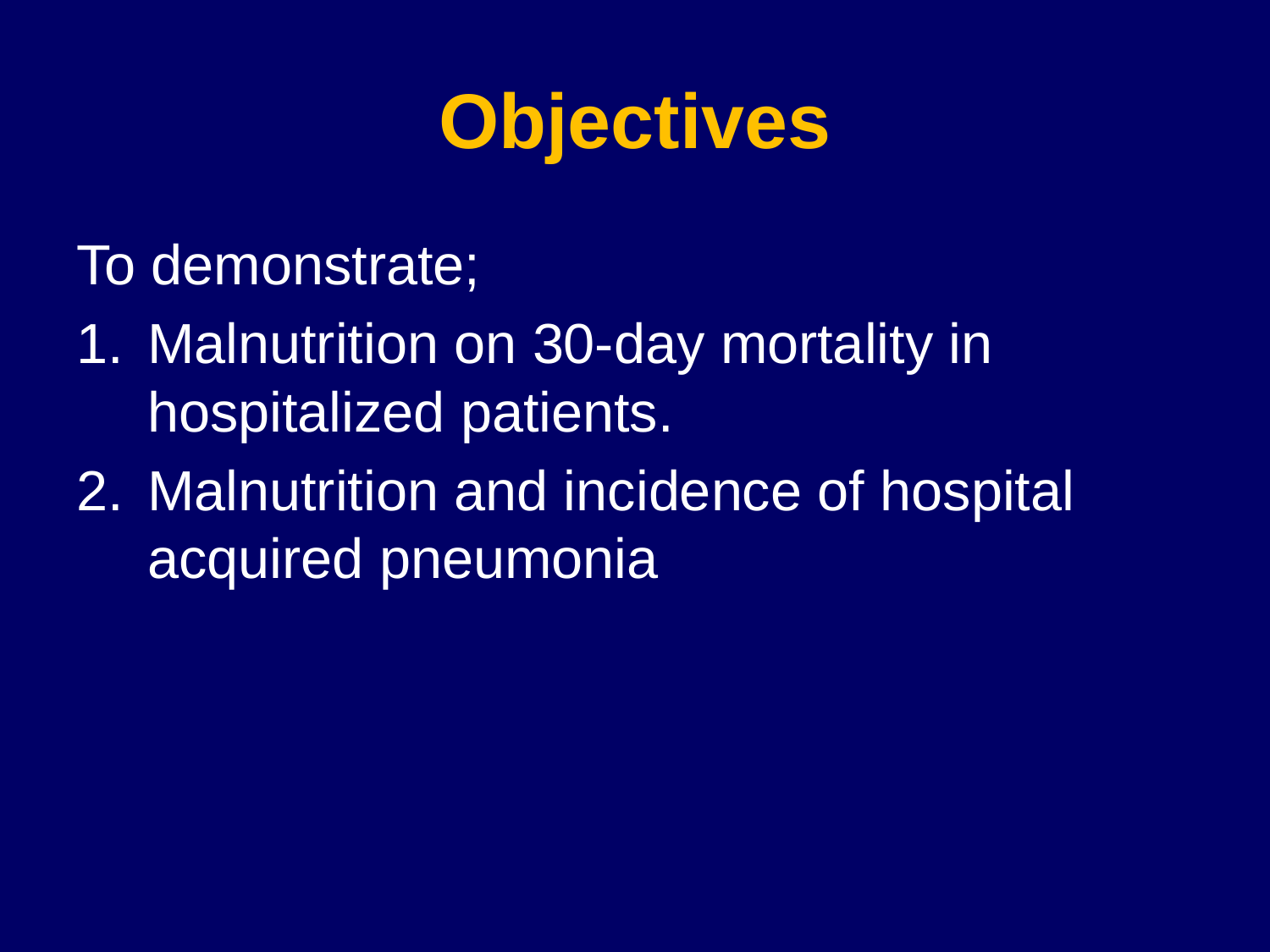

# Objectives
To demonstrate;
Malnutrition on 30-day mortality in hospitalized patients.
Malnutrition and incidence of hospital acquired pneumonia